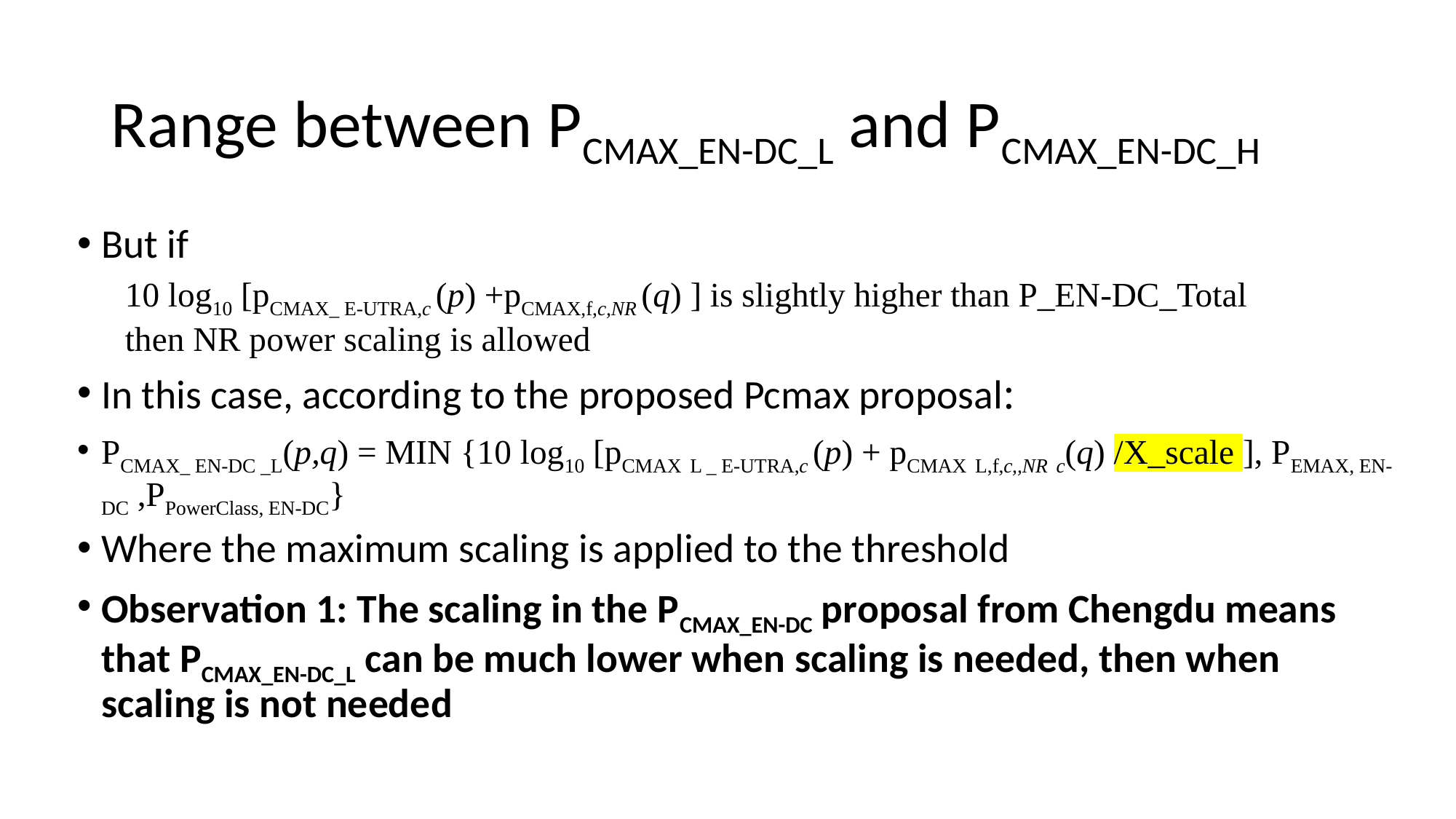

# Range between PCMAX_EN-DC_L and PCMAX_EN-DC_H
But if
10 log10 [pCMAX_ E-UTRA,c (p) +pCMAX,f,c,NR (q) ] is slightly higher than P_EN-DC_Total
then NR power scaling is allowed
In this case, according to the proposed Pcmax proposal:
PCMAX_ EN-DC _L(p,q) = MIN {10 log10 [pCMAX L _ E-UTRA,c (p) + pCMAX L,f,c,,NR c(q) /X_scale ], PEMAX, EN-DC ,PPowerClass, EN-DC}
Where the maximum scaling is applied to the threshold
Observation 1: The scaling in the PCMAX_EN-DC proposal from Chengdu means that PCMAX_EN-DC_L can be much lower when scaling is needed, then when scaling is not needed